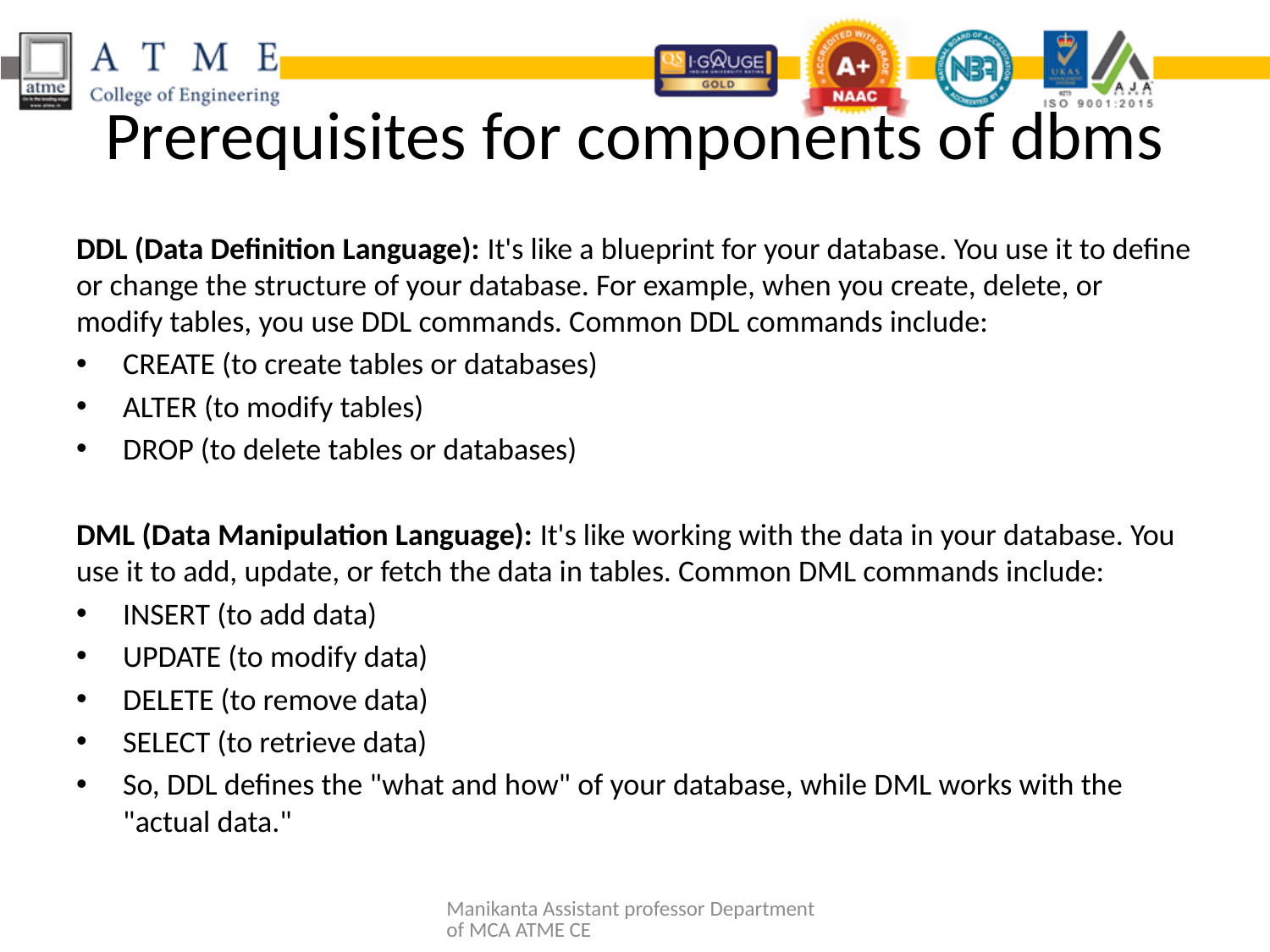

# Prerequisites for components of dbms
DDL (Data Definition Language): It's like a blueprint for your database. You use it to define or change the structure of your database. For example, when you create, delete, or modify tables, you use DDL commands. Common DDL commands include:
CREATE (to create tables or databases)
ALTER (to modify tables)
DROP (to delete tables or databases)

DML (Data Manipulation Language): It's like working with the data in your database. You use it to add, update, or fetch the data in tables. Common DML commands include:
INSERT (to add data)
UPDATE (to modify data)
DELETE (to remove data)
SELECT (to retrieve data)
So, DDL defines the "what and how" of your database, while DML works with the "actual data."

Manikanta Assistant professor Department of MCA ATME CE